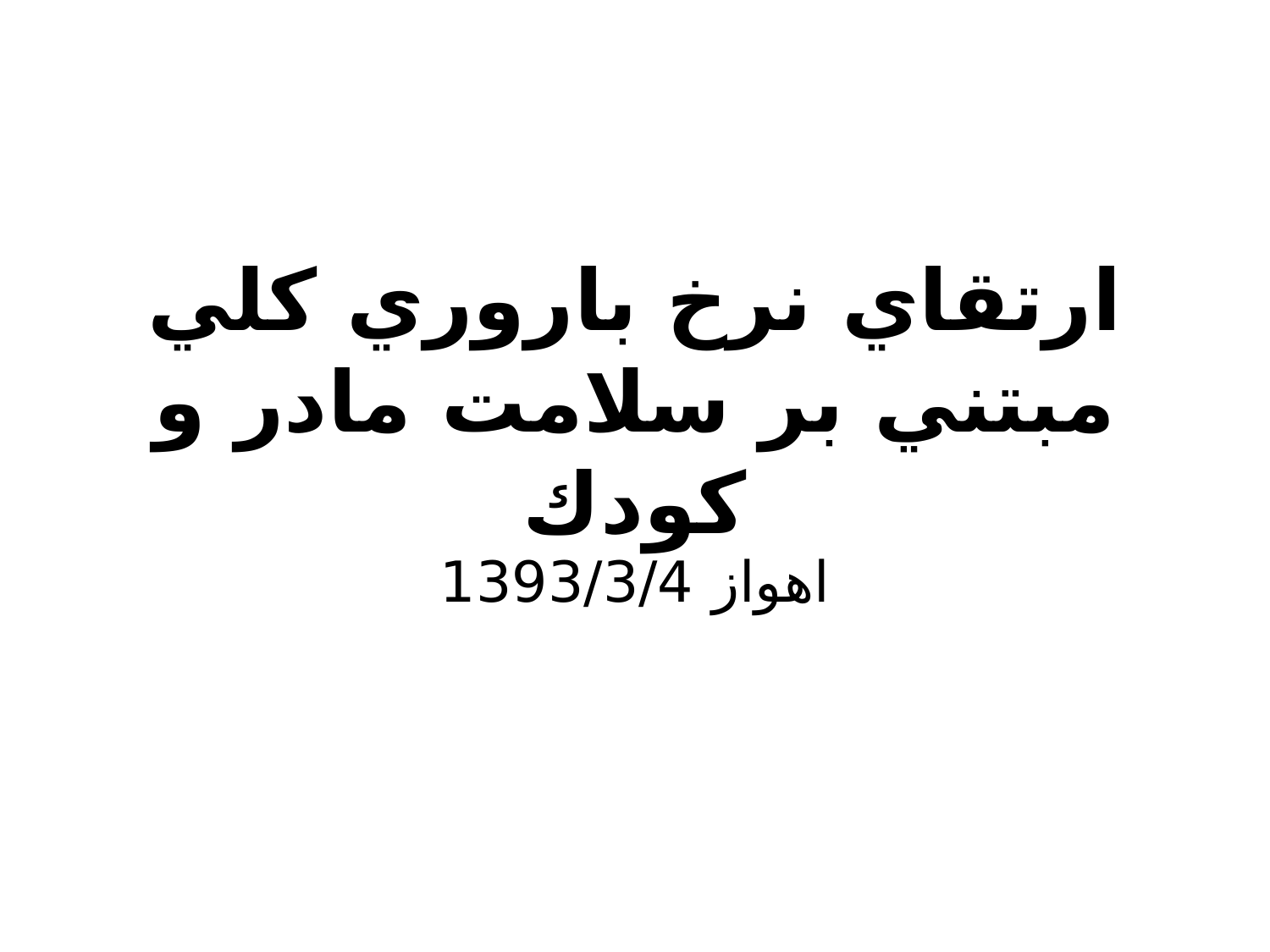

# ارتقاي نرخ باروري كلي مبتني بر سلامت مادر و كودك
اهواز 1393/3/4